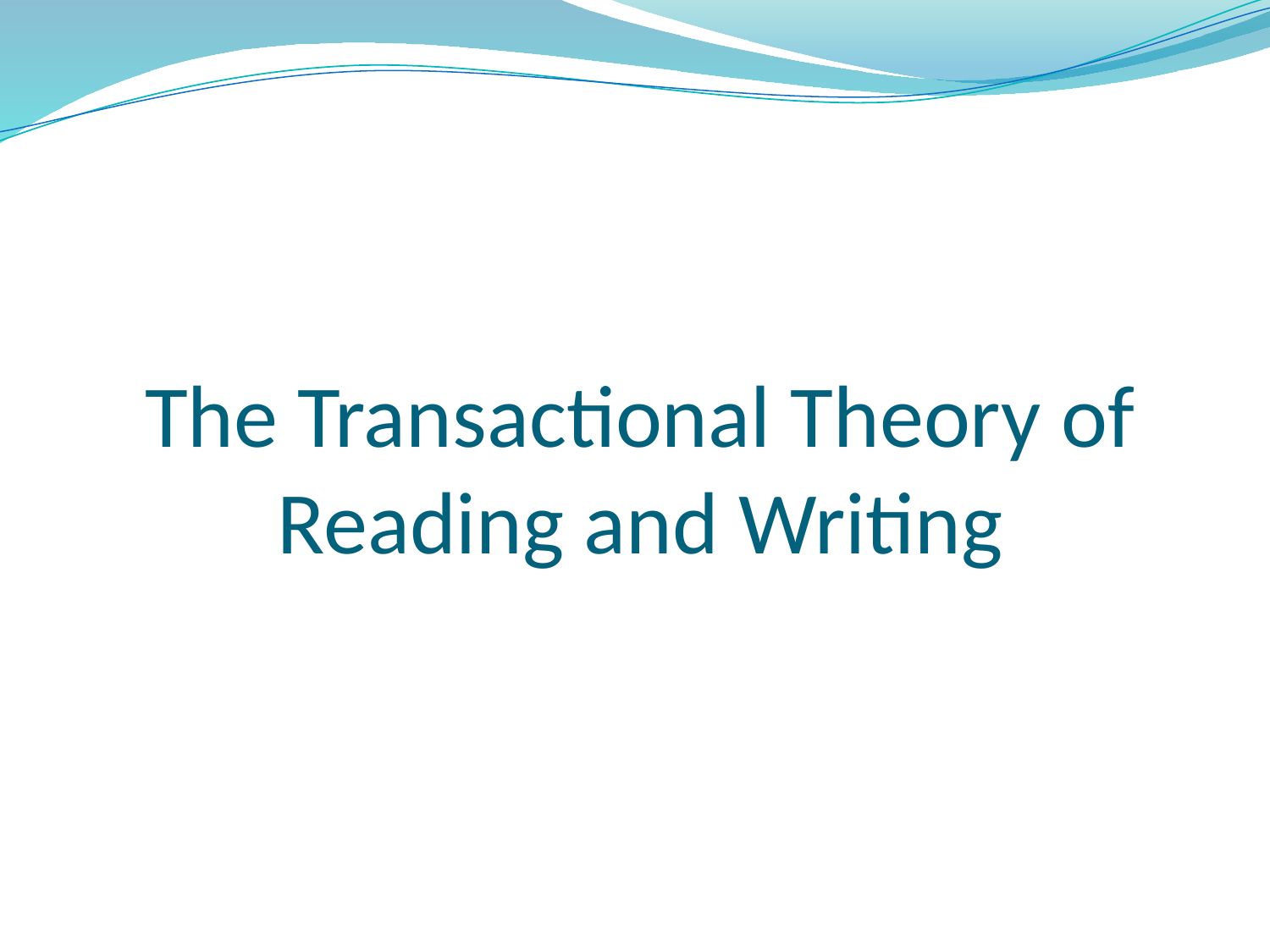

# The Transactional Theory of Reading and Writing